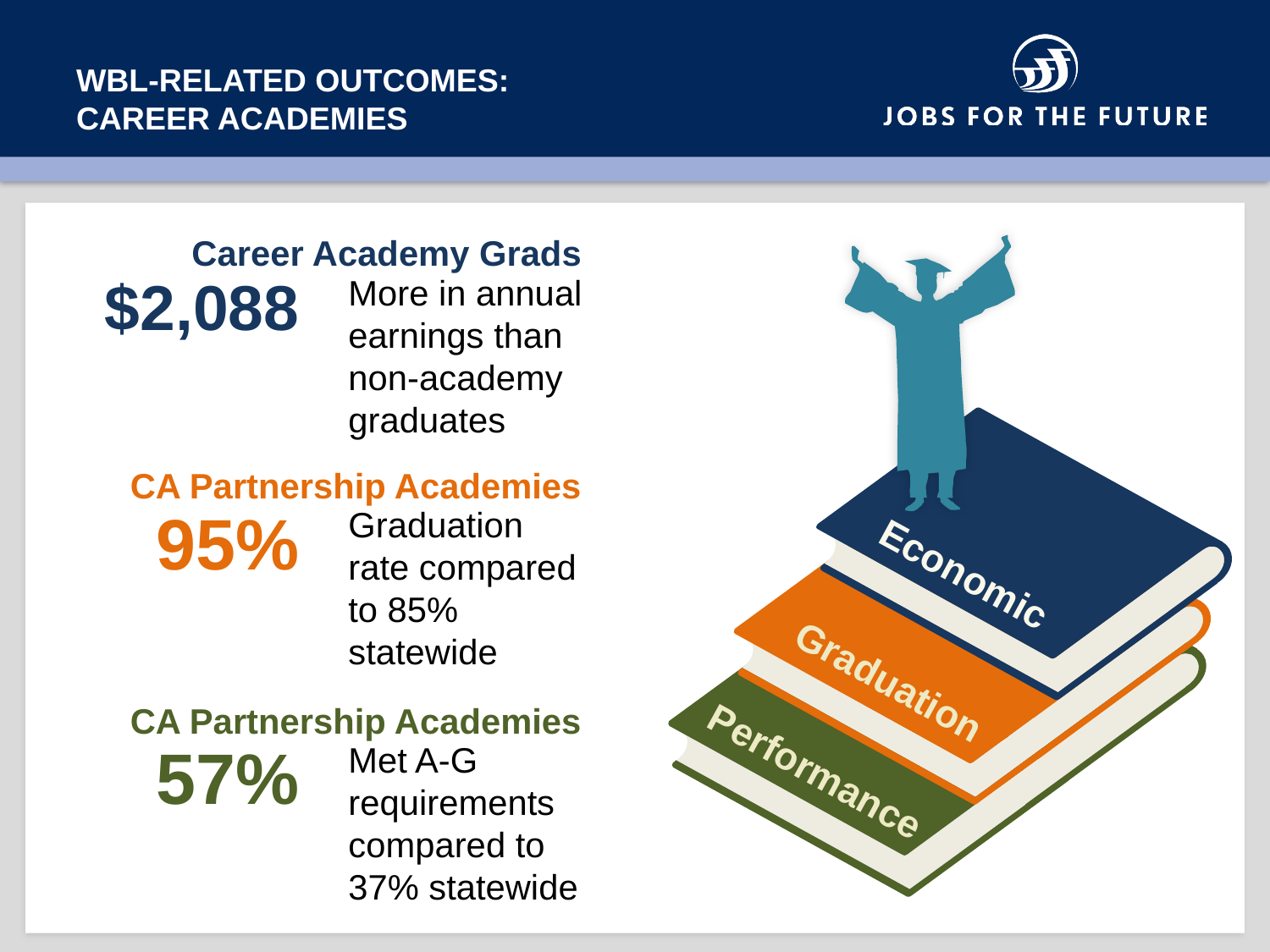

# WBL-related outcomes: Career Academies
Career Academy Grads

$2,088
More in annual earnings than  non-academy graduates

CA Partnership Academies

95%
Graduation rate compared to 85% statewide

Economic
Graduation
CA Partnership Academies
57%
Met A-G requirements compared to 37% statewide
Performance